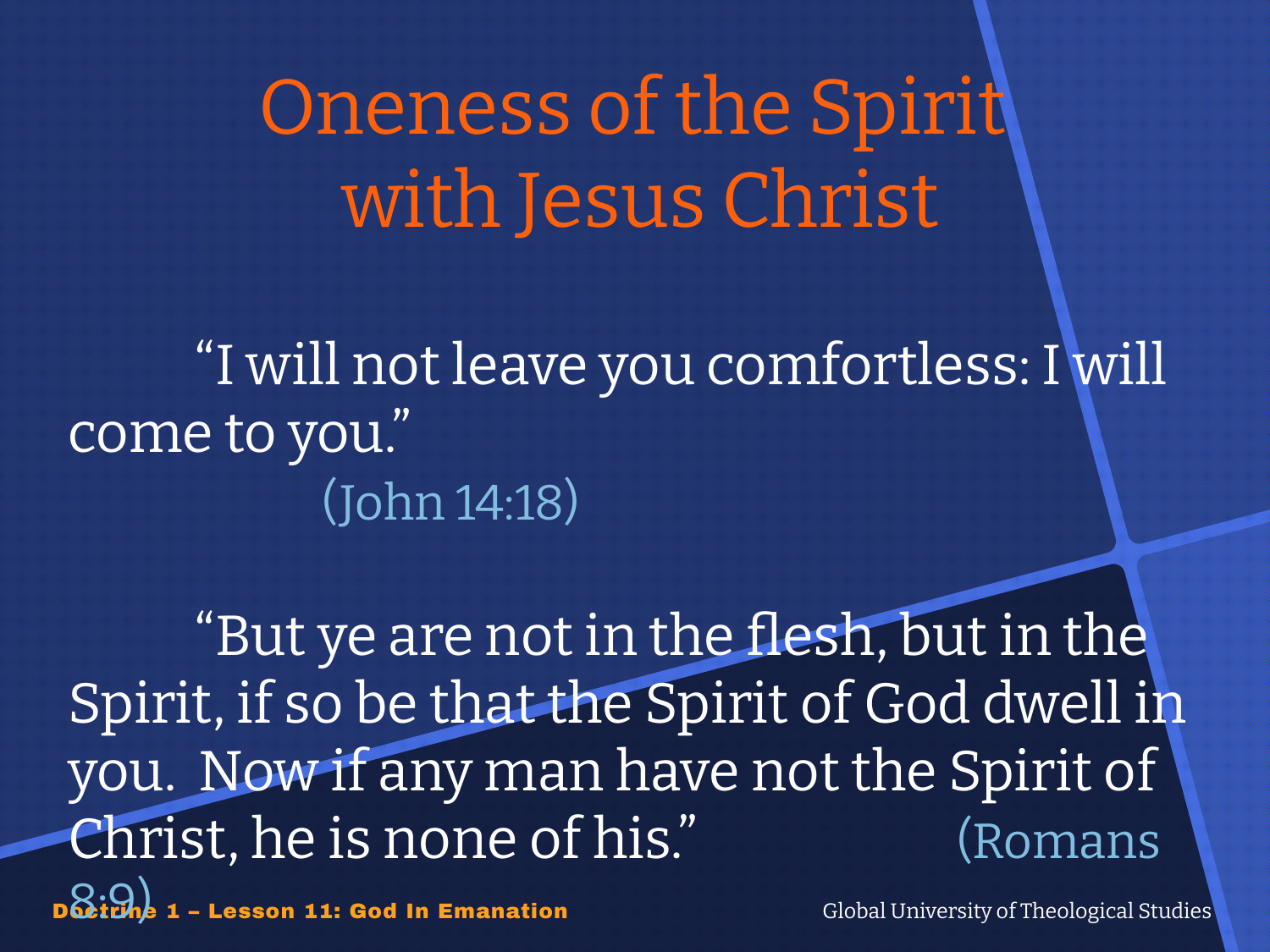

Oneness of the Spirit
with Jesus Christ

	“I will not leave you comfortless: I will come to you.” 								(John 14:18)

	“But ye are not in the flesh, but in the Spirit, if so be that the Spirit of God dwell in you.  Now if any man have not the Spirit of Christ, he is none of his.” 		(Romans 8:9)
Doctrine 1 – Lesson 11: God In Emanation                                Global University of Theological Studies